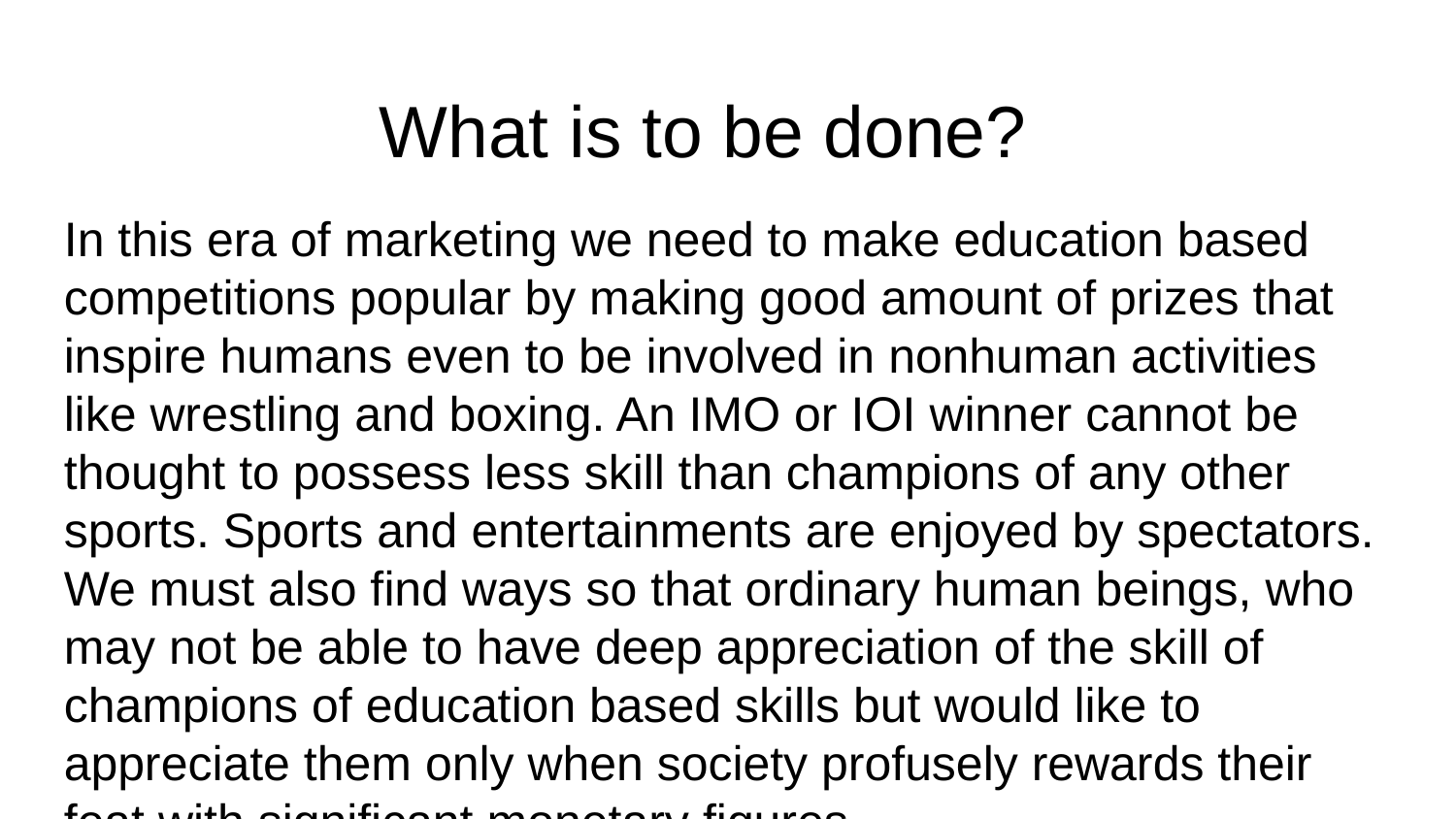

What is to be done?
In this era of marketing we need to make education based competitions popular by making good amount of prizes that inspire humans even to be involved in nonhuman activities like wrestling and boxing. An IMO or IOI winner cannot be thought to possess less skill than champions of any other sports. Sports and entertainments are enjoyed by spectators. We must also find ways so that ordinary human beings, who may not be able to have deep appreciation of the skill of champions of education based skills but would like to appreciate them only when society profusely rewards their feat with significant monetary figures.